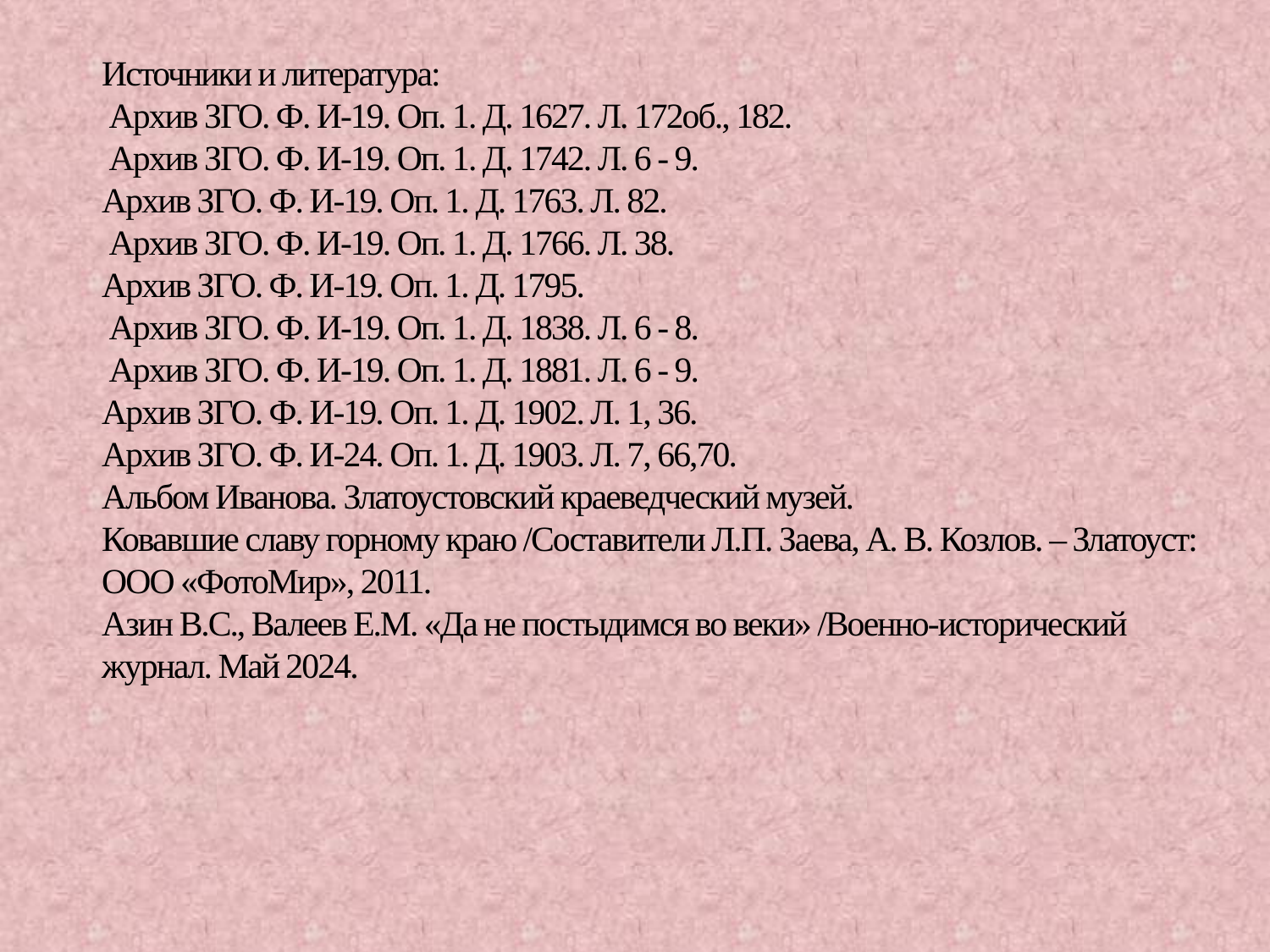

# Источники и литература: Архив ЗГО. Ф. И-19. Оп. 1. Д. 1627. Л. 172об., 182. Архив ЗГО. Ф. И-19. Оп. 1. Д. 1742. Л. 6 - 9. Архив ЗГО. Ф. И-19. Оп. 1. Д. 1763. Л. 82. Архив ЗГО. Ф. И-19. Оп. 1. Д. 1766. Л. 38. Архив ЗГО. Ф. И-19. Оп. 1. Д. 1795. Архив ЗГО. Ф. И-19. Оп. 1. Д. 1838. Л. 6 - 8. Архив ЗГО. Ф. И-19. Оп. 1. Д. 1881. Л. 6 - 9. Архив ЗГО. Ф. И-19. Оп. 1. Д. 1902. Л. 1, 36. Архив ЗГО. Ф. И-24. Оп. 1. Д. 1903. Л. 7, 66,70. Альбом Иванова. Златоустовский краеведческий музей. Ковавшие славу горному краю /Составители Л.П. Заева, А. В. Козлов. – Златоуст: ООО «ФотоМир», 2011. Азин В.С., Валеев Е.М. «Да не постыдимся во веки» /Военно-исторический журнал. Май 2024.